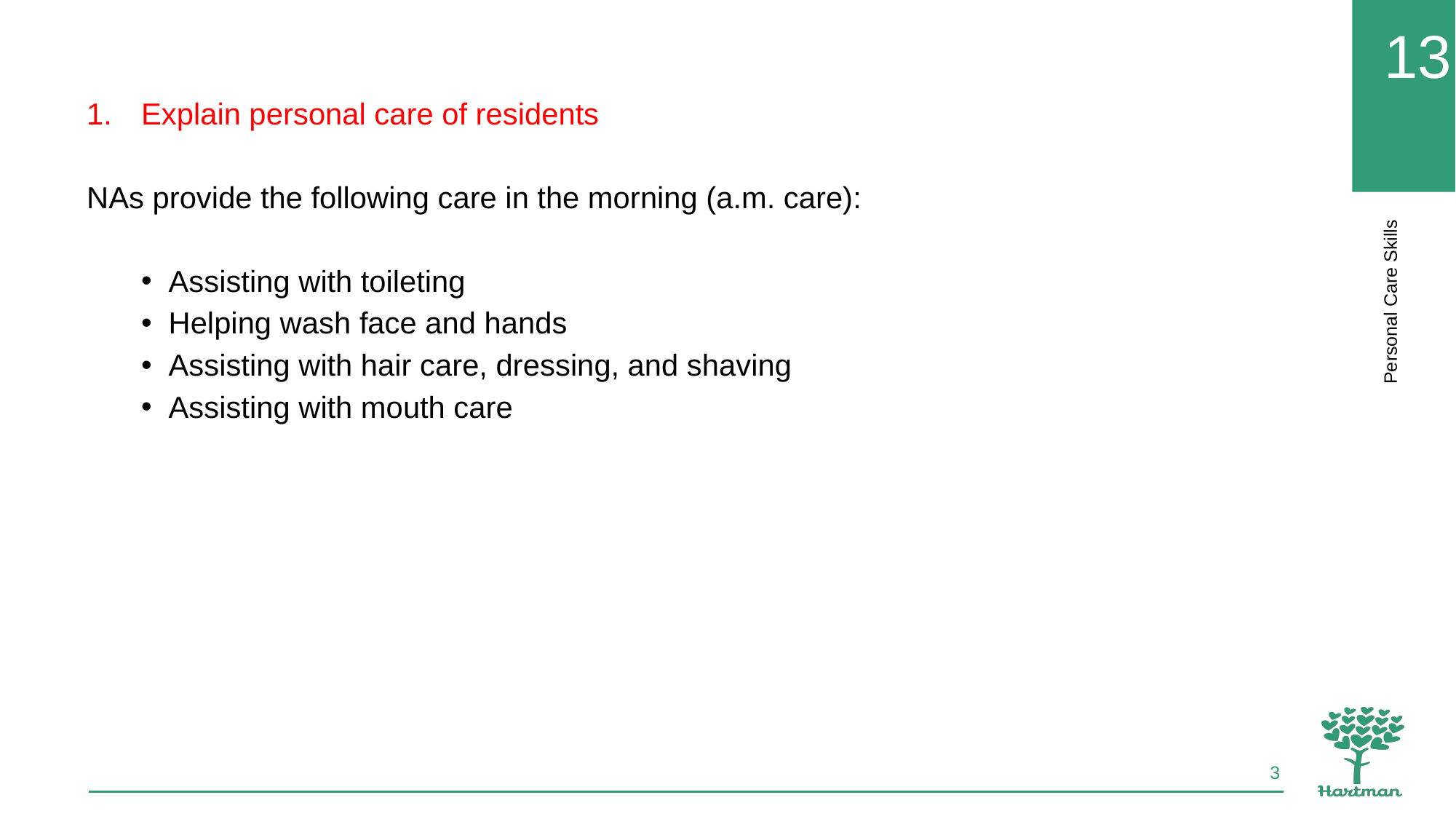

Explain personal care of residents

NAs provide the following care in the morning (a.m. care):

Assisting with toileting
Helping wash face and hands
Assisting with hair care, dressing, and shaving
Assisting with mouth care

3